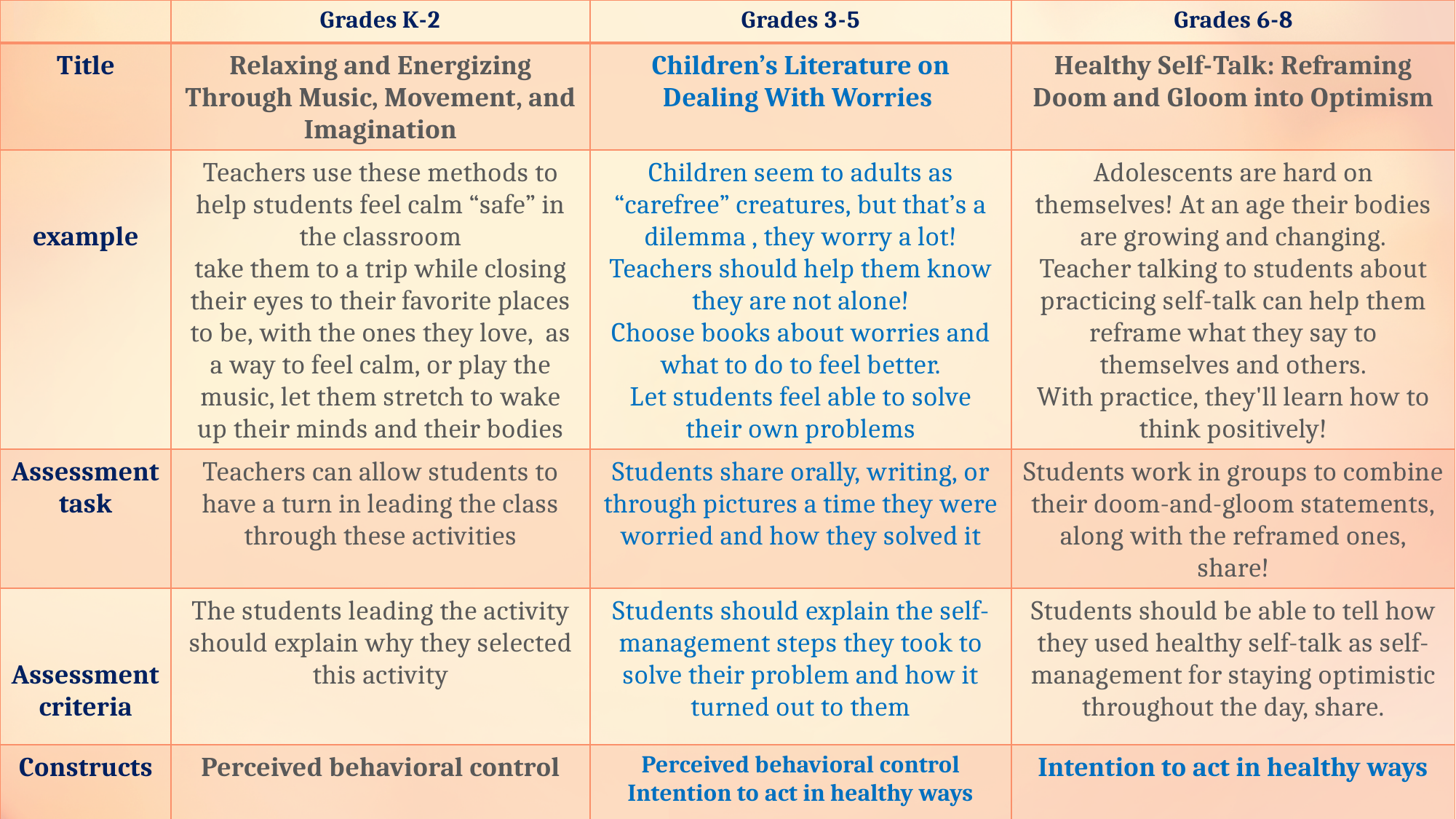

|  | Grades K-2 | Grades 3-5 | Grades 6-8 |
| --- | --- | --- | --- |
| Title | Relaxing and Energizing Through Music, Movement, and Imagination | Children’s Literature on Dealing With Worries | Healthy Self-Talk: Reframing Doom and Gloom into Optimism |
| example | Teachers use these methods to help students feel calm “safe” in the classroom take them to a trip while closing their eyes to their favorite places to be, with the ones they love, as a way to feel calm, or play the music, let them stretch to wake up their minds and their bodies | Children seem to adults as “carefree” creatures, but that’s a dilemma , they worry a lot! Teachers should help them know they are not alone! Choose books about worries and what to do to feel better. Let students feel able to solve their own problems | Adolescents are hard on themselves! At an age their bodies are growing and changing. Teacher talking to students about practicing self-talk can help them reframe what they say to themselves and others. With practice, they'll learn how to think positively! |
| Assessment task | Teachers can allow students to have a turn in leading the class through these activities | Students share orally, writing, or through pictures a time they were worried and how they solved it | Students work in groups to combine their doom-and-gloom statements, along with the reframed ones, share! |
| Assessment criteria | The students leading the activity should explain why they selected this activity | Students should explain the self-management steps they took to solve their problem and how it turned out to them | Students should be able to tell how they used healthy self-talk as self-management for staying optimistic throughout the day, share. |
| Constructs | Perceived behavioral control | Perceived behavioral control Intention to act in healthy ways | Intention to act in healthy ways |